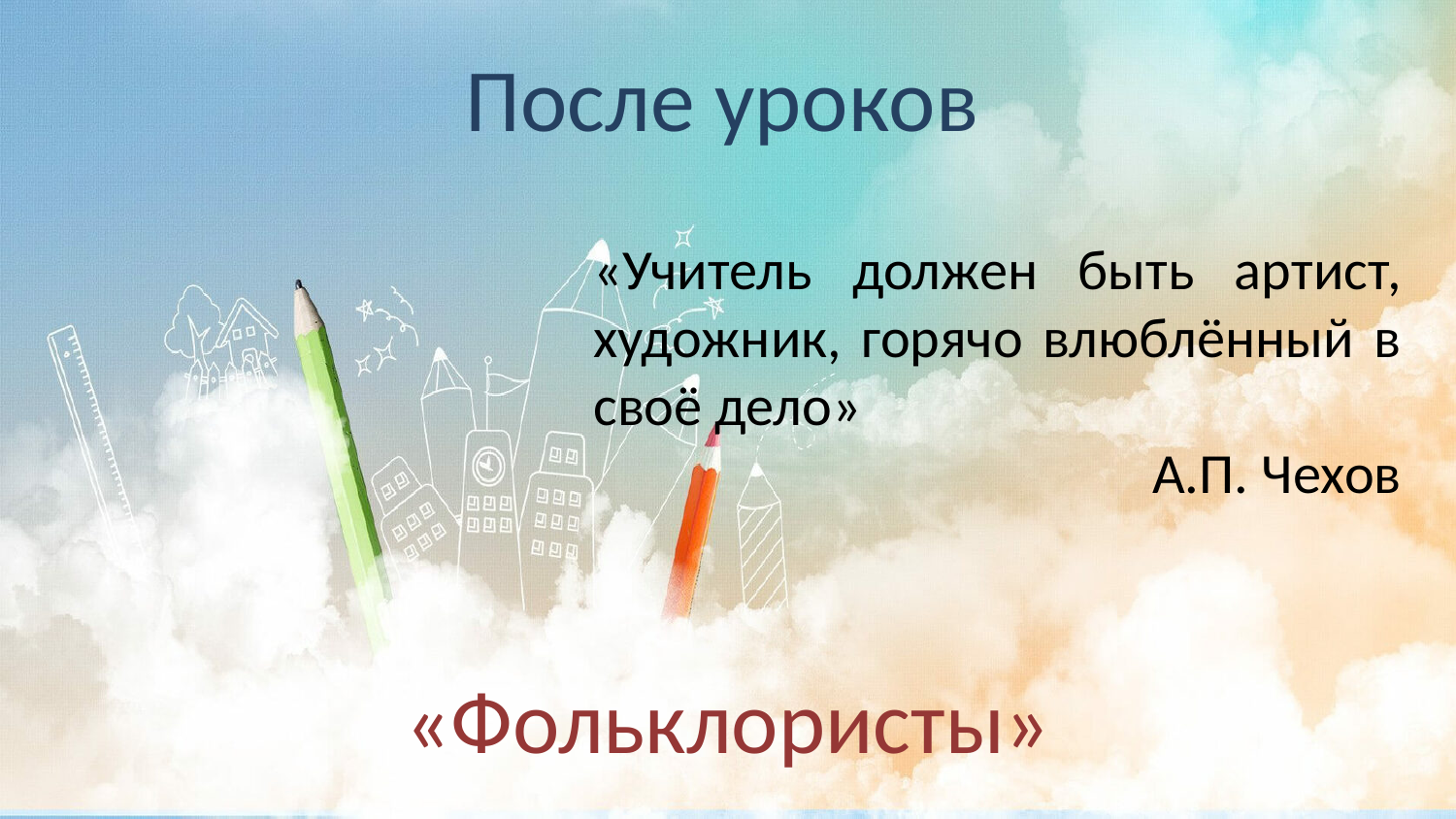

После уроков
«Учитель должен быть артист, художник, горячо влюблённый в своё дело»
А.П. Чехов
# «Фольклористы»